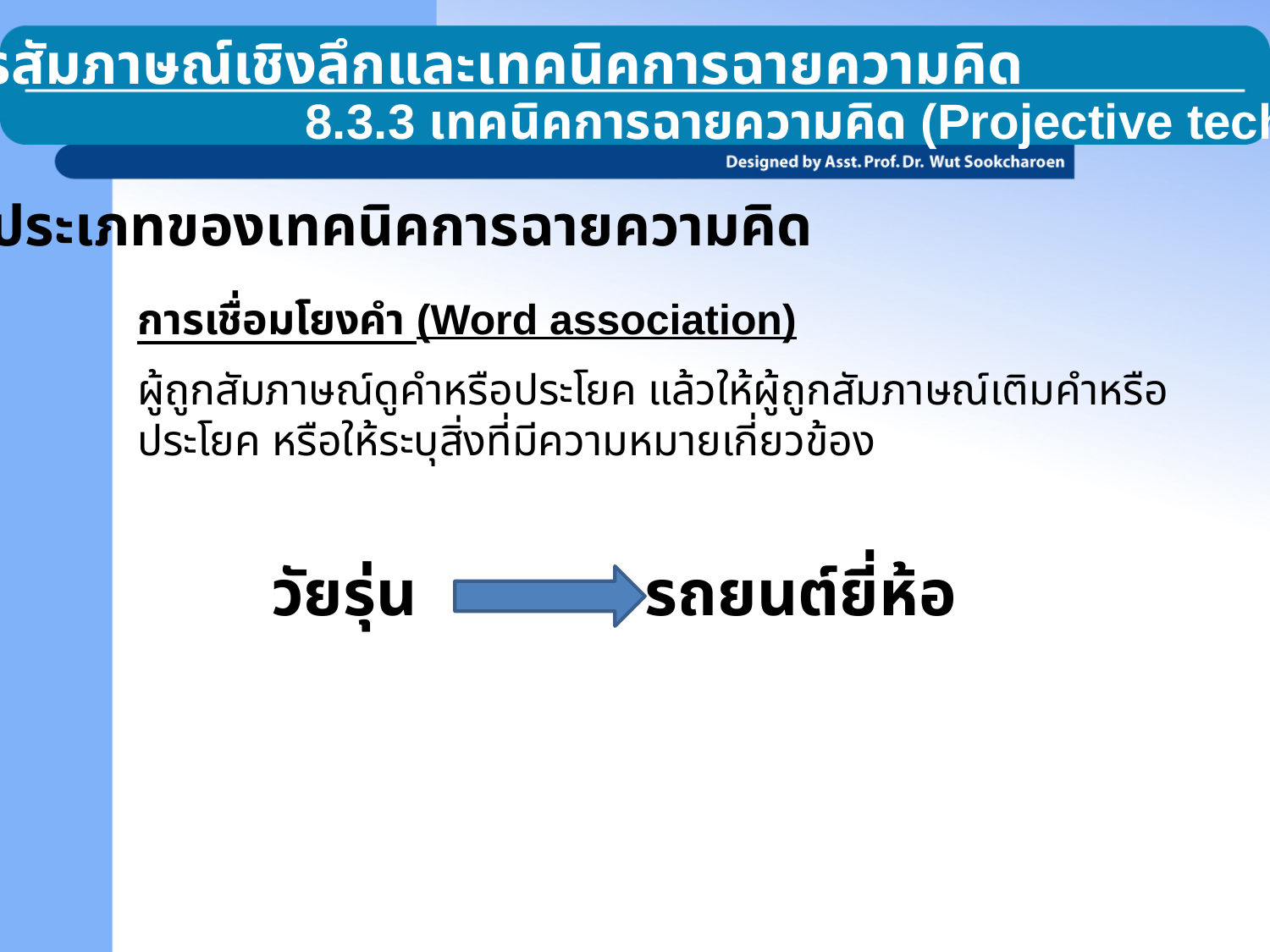

8.3 การสัมภาษณ์เชิงลึกและเทคนิคการฉายความคิด
8.3.3 เทคนิคการฉายความคิด (Projective technique)
ประเภทของเทคนิคการฉายความคิด
การเชื่อมโยงคำ (Word association)
ผู้ถูกสัมภาษณ์ดูคำหรือประโยค แล้วให้ผู้ถูกสัมภาษณ์เติมคำหรือประโยค หรือให้ระบุสิ่งที่มีความหมายเกี่ยวข้อง
วัยรุ่น
รถยนต์ยี่ห้อ